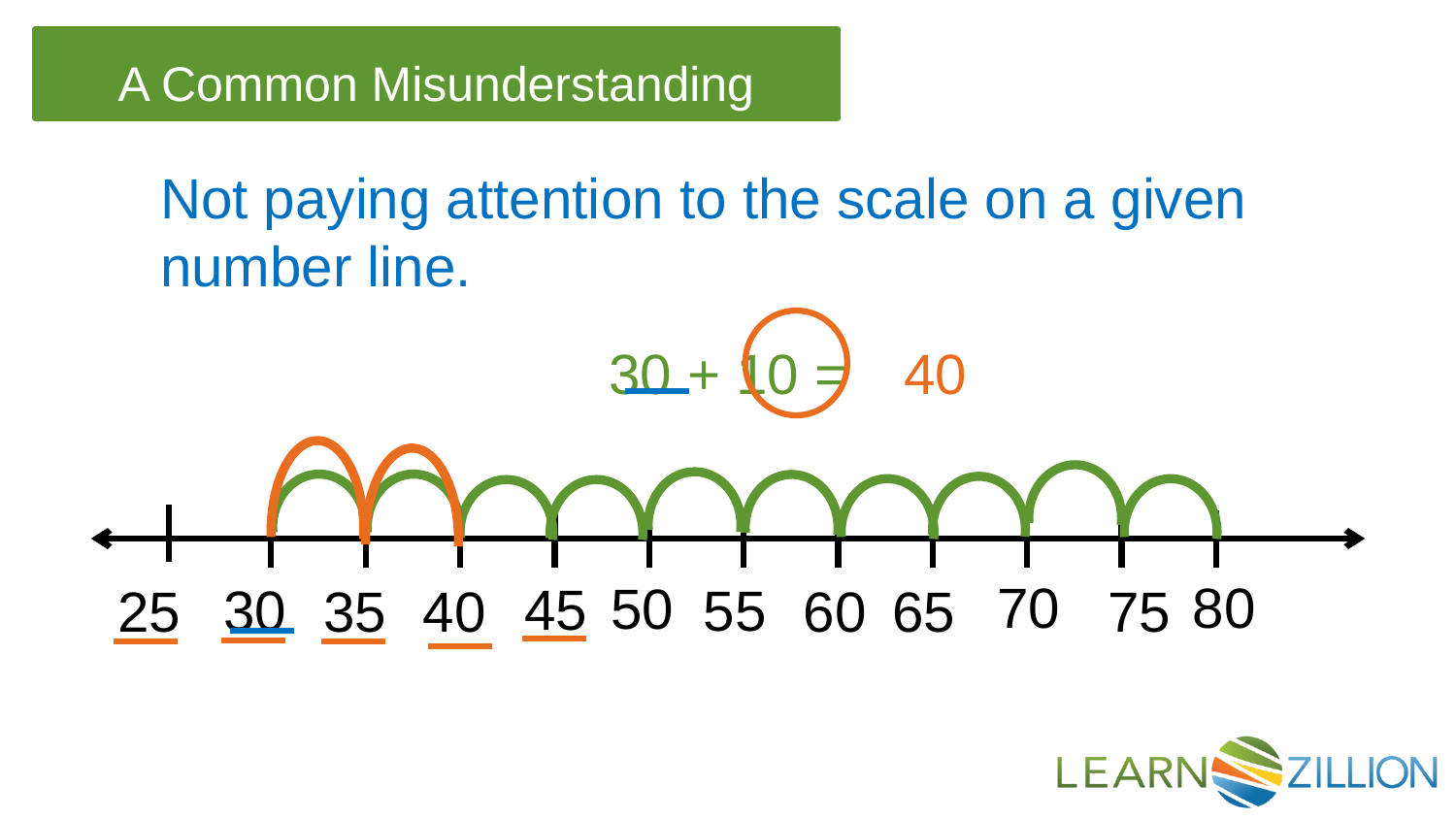

Not paying attention to the scale on a given number line.

30 + 10 =
40

70
80
50
45
30
55
40
75
25
35
60
65